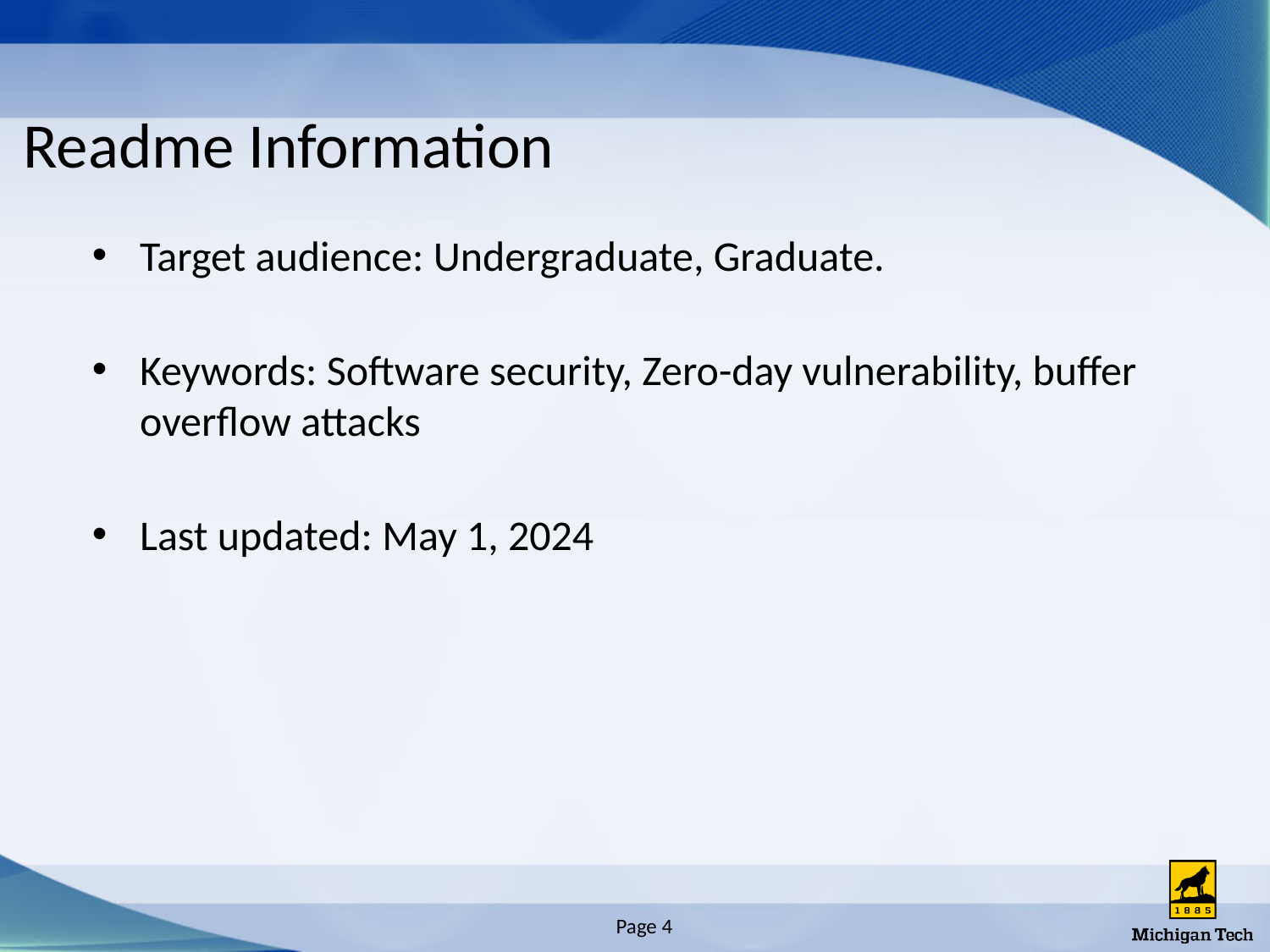

# Readme Information
Target audience: Undergraduate, Graduate.

Keywords: Software security, Zero-day vulnerability, buffer overflow attacks

Last updated: May 1, 2024